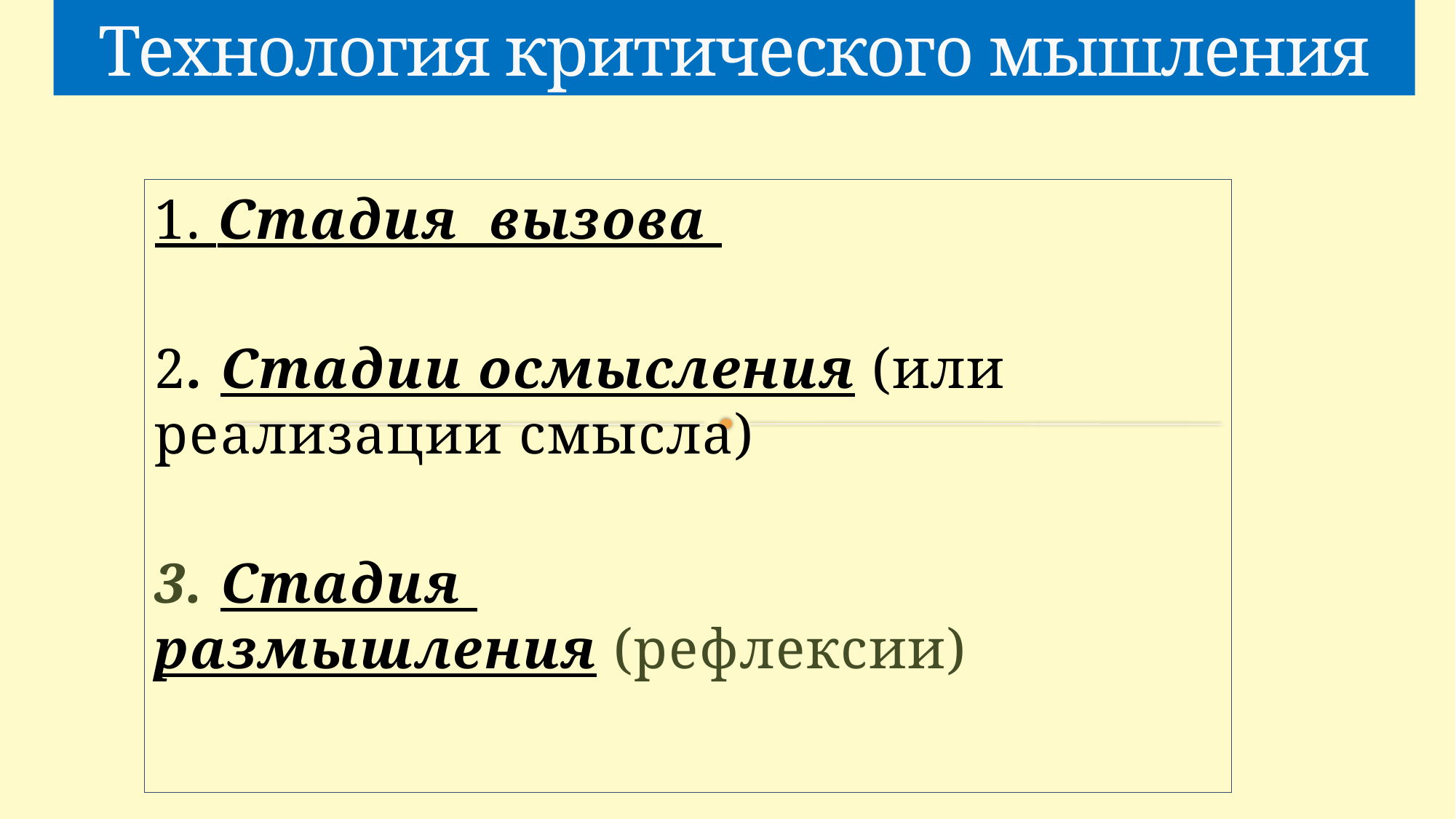

# Технология критического мышления
1. Стадия  вызова

2. Стадии осмысления (или реализации смысла)

3. Стадия  размышления (рефлексии)